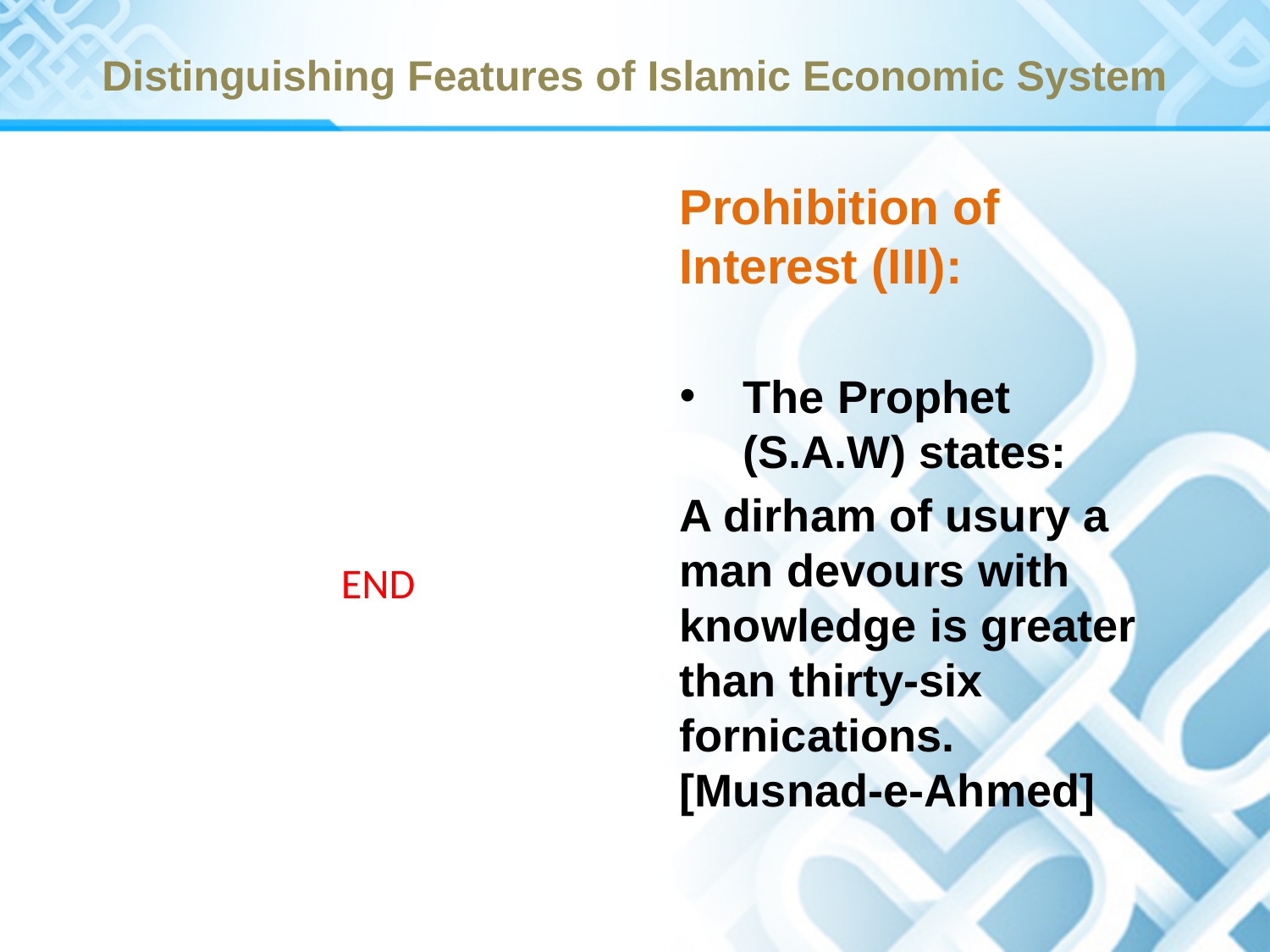

Distinguishing Features of Islamic Economic System
Prohibition of Interest (III):

The Prophet (S.A.W) states:
A dirham of usury a man devours with knowledge is greater than thirty-six fornications. [Musnad-e-Ahmed]
END